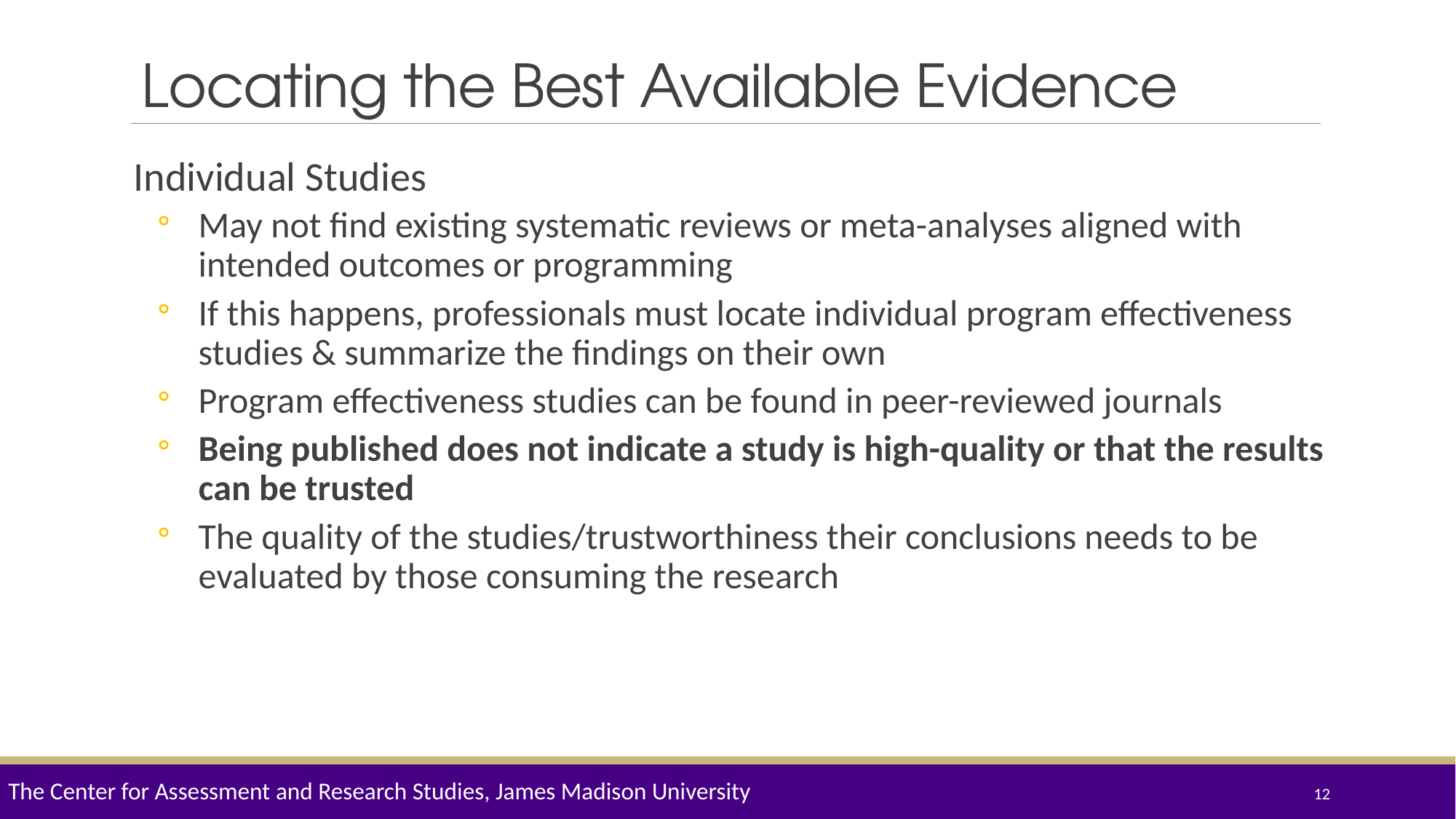

# Locating the Best Available Evidence
Individual Studies
May not find existing systematic reviews or meta-analyses aligned with intended outcomes or programming
If this happens, professionals must locate individual program effectiveness studies & summarize the findings on their own
Program effectiveness studies can be found in peer-reviewed journals
Being published does not indicate a study is high-quality or that the results can be trusted
The quality of the studies/trustworthiness their conclusions needs to be evaluated by those consuming the research
The Center for Assessment and Research Studies, James Madison University
12